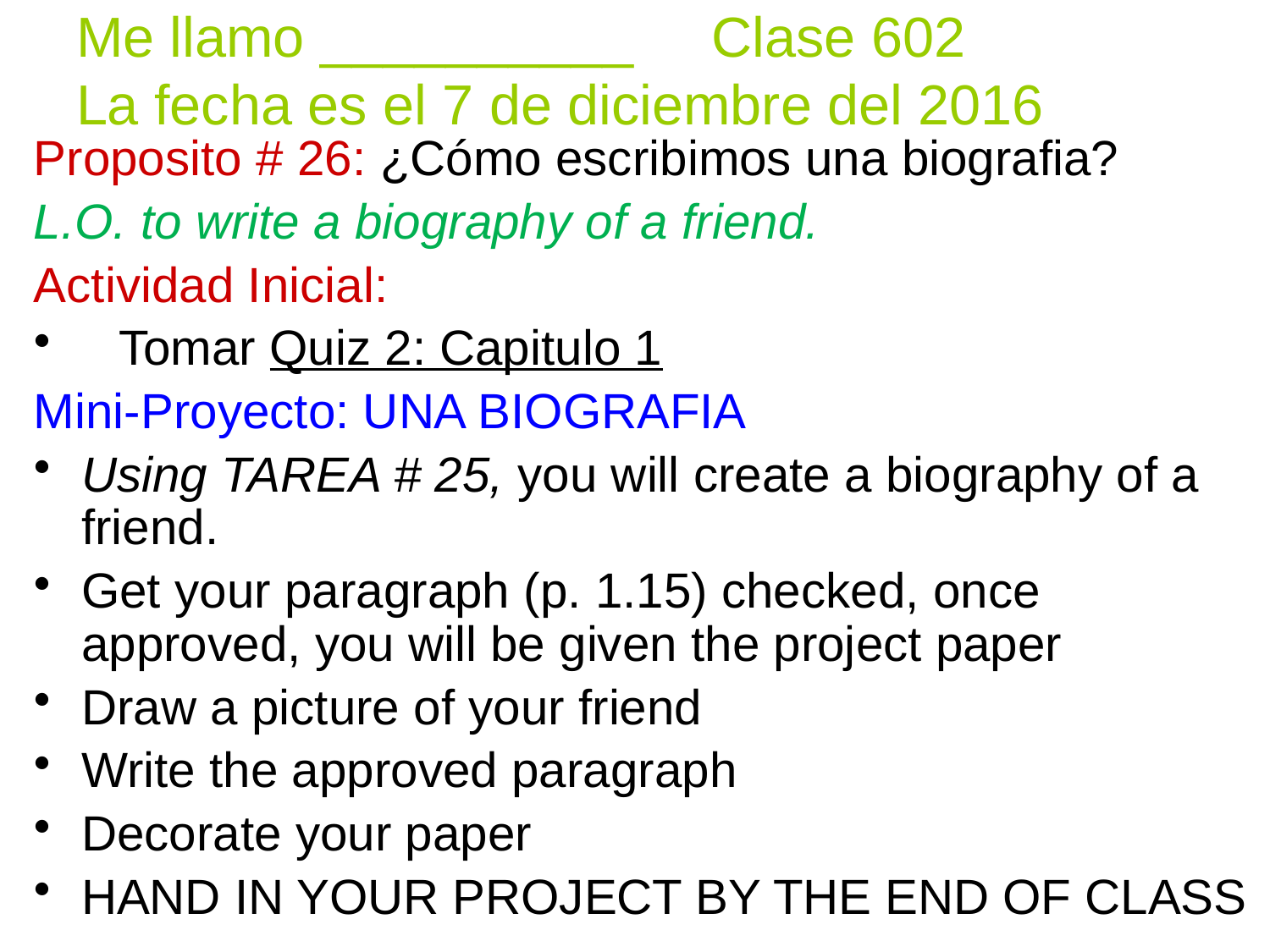

# Me llamo __________     Clase 602 La fecha es el 7 de diciembre del 2016
Proposito # 26: ¿Cómo escribimos una biografia?
L.O. to write a biography of a friend.
Actividad Inicial:
Tomar Quiz 2: Capitulo 1
Mini-Proyecto: UNA BIOGRAFIA
Using TAREA # 25, you will create a biography of a friend.
Get your paragraph (p. 1.15) checked, once approved, you will be given the project paper
Draw a picture of your friend
Write the approved paragraph
Decorate your paper
HAND IN YOUR PROJECT BY THE END OF CLASS